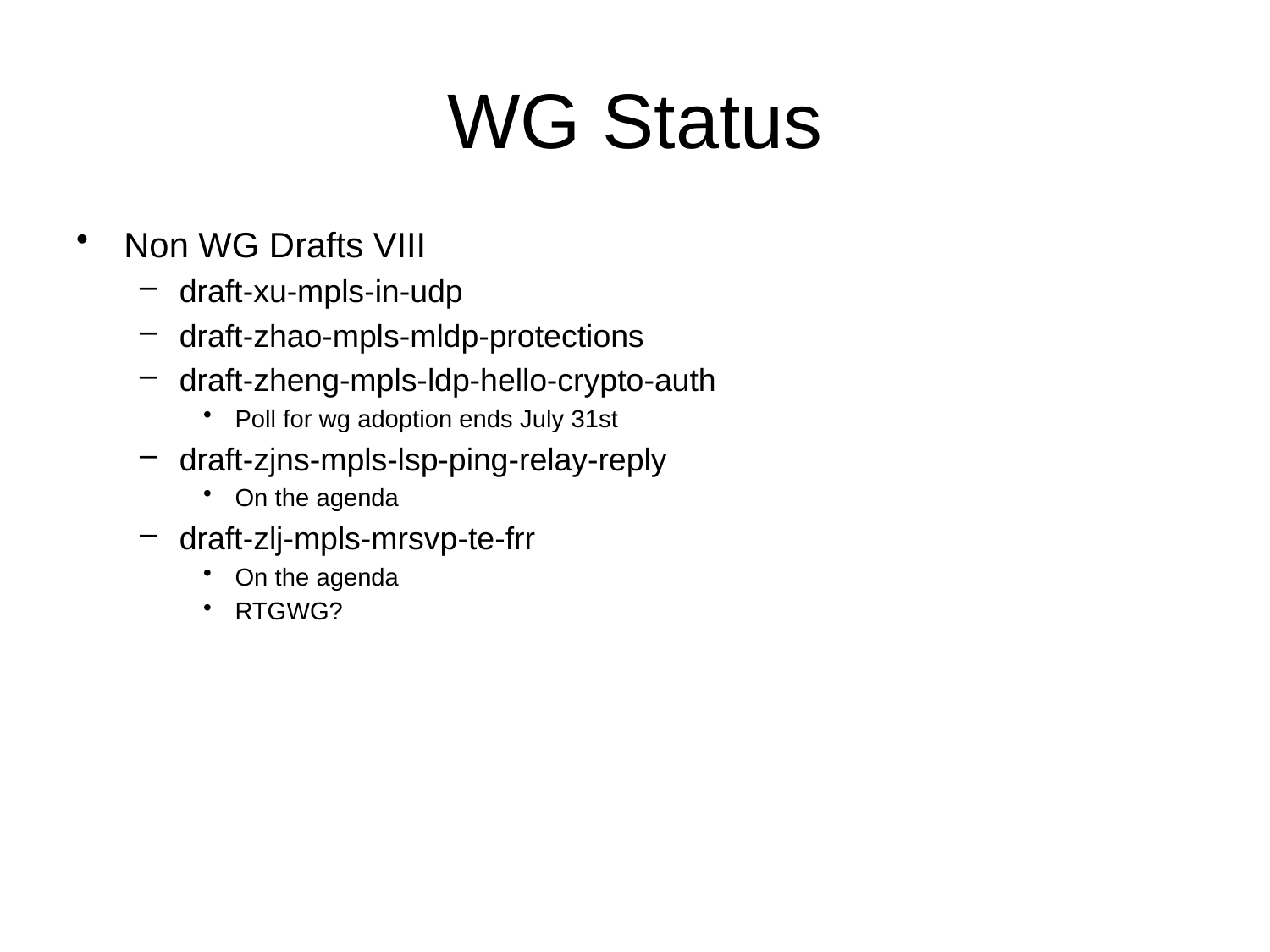

WG Status
Non WG Drafts VIII
draft-xu-mpls-in-udp
draft-zhao-mpls-mldp-protections
draft-zheng-mpls-ldp-hello-crypto-auth
Poll for wg adoption ends July 31st
draft-zjns-mpls-lsp-ping-relay-reply
On the agenda
draft-zlj-mpls-mrsvp-te-frr
On the agenda
RTGWG?